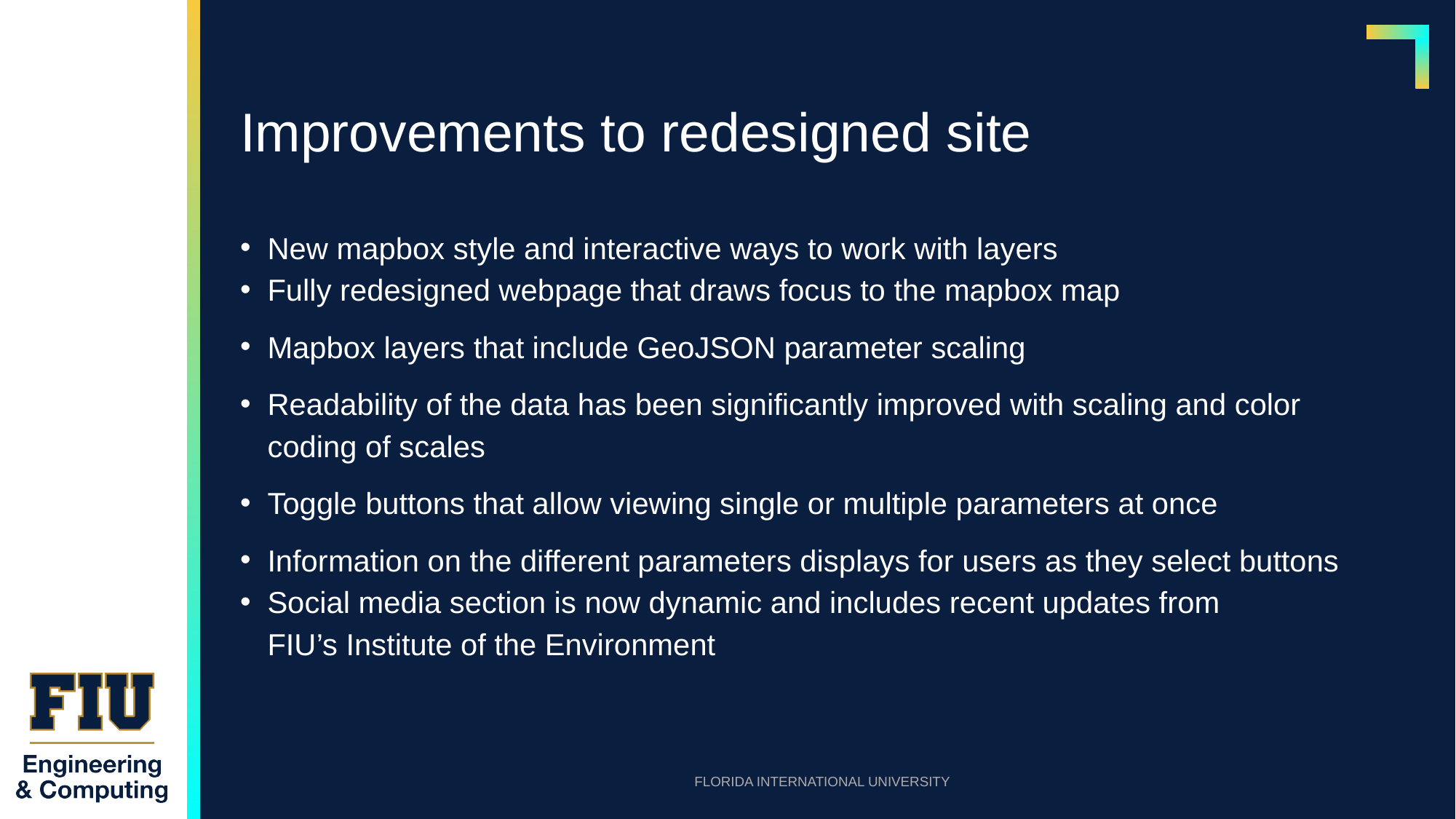

# Improvements to redesigned site
New mapbox style and interactive ways to work with layers
Fully redesigned webpage that draws focus to the mapbox map
Mapbox layers that include GeoJSON parameter scaling
Readability of the data has been significantly improved with scaling and color coding of scales
Toggle buttons that allow viewing single or multiple parameters at once
Information on the different parameters displays for users as they select buttons
Social media section is now dynamic and includes recent updates from               FIU’s Institute of the Environment